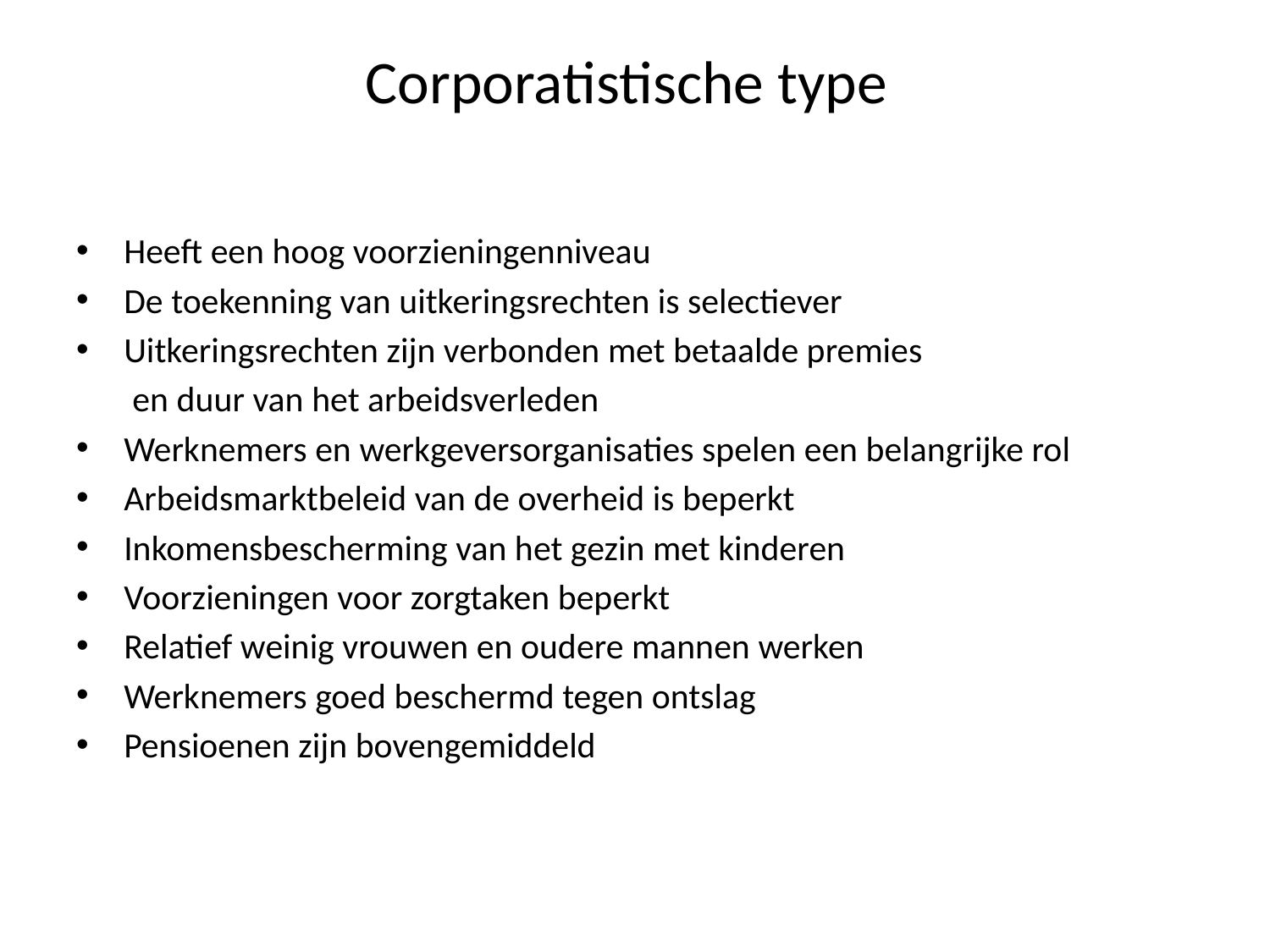

# Corporatistische type
Heeft een hoog voorzieningenniveau
De toekenning van uitkeringsrechten is selectiever
Uitkeringsrechten zijn verbonden met betaalde premies
       en duur van het arbeidsverleden
Werknemers en werkgeversorganisaties spelen een belangrijke rol
Arbeidsmarktbeleid van de overheid is beperkt
Inkomensbescherming van het gezin met kinderen
Voorzieningen voor zorgtaken beperkt
Relatief weinig vrouwen en oudere mannen werken
Werknemers goed beschermd tegen ontslag
Pensioenen zijn bovengemiddeld